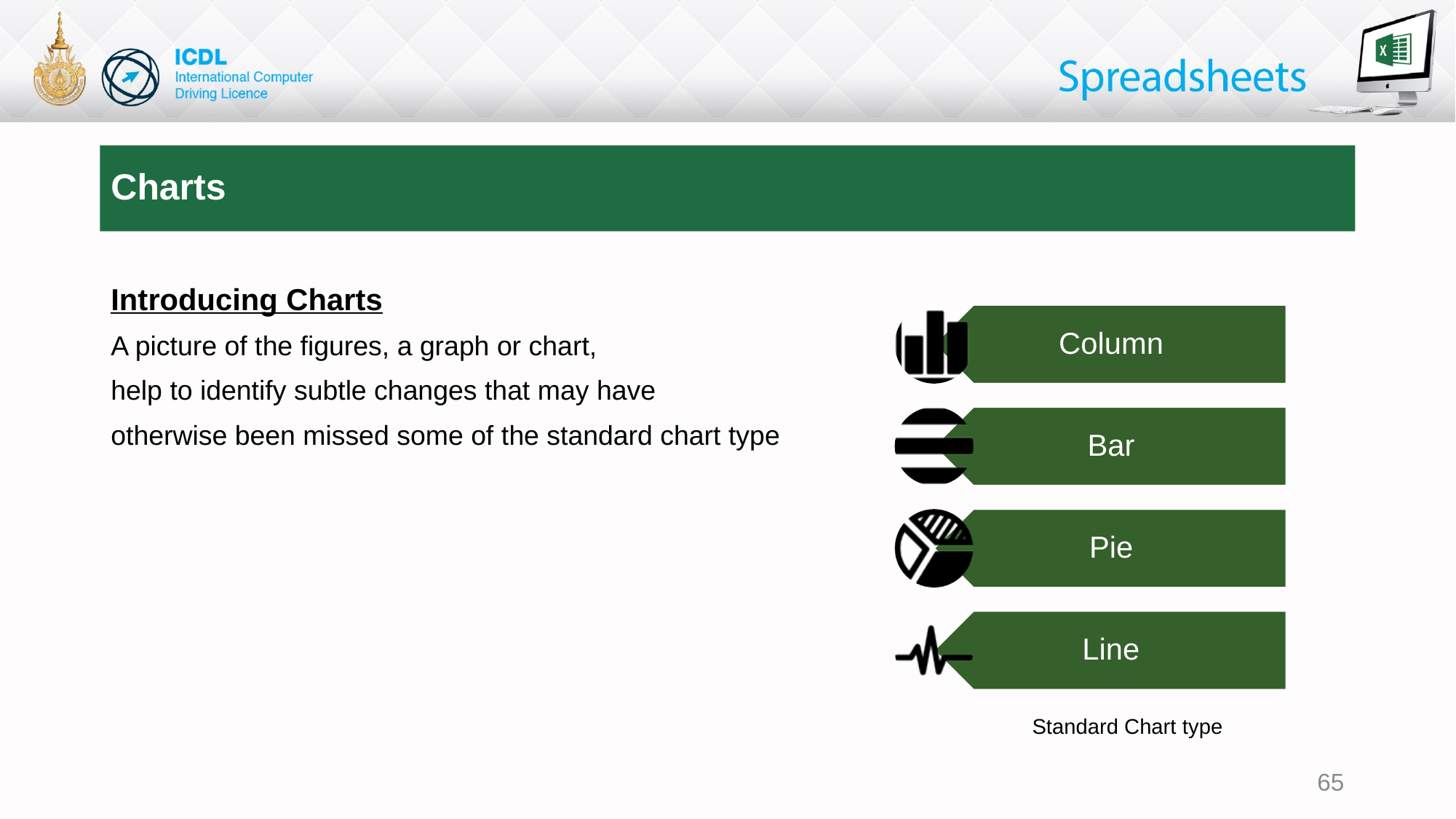

#
Charts
Introducing Charts
A picture of the figures, a graph or chart,
help to identify subtle changes that may have
otherwise been missed some of the standard chart type

Column
Bar
Pie
Line
Standard Chart type
65